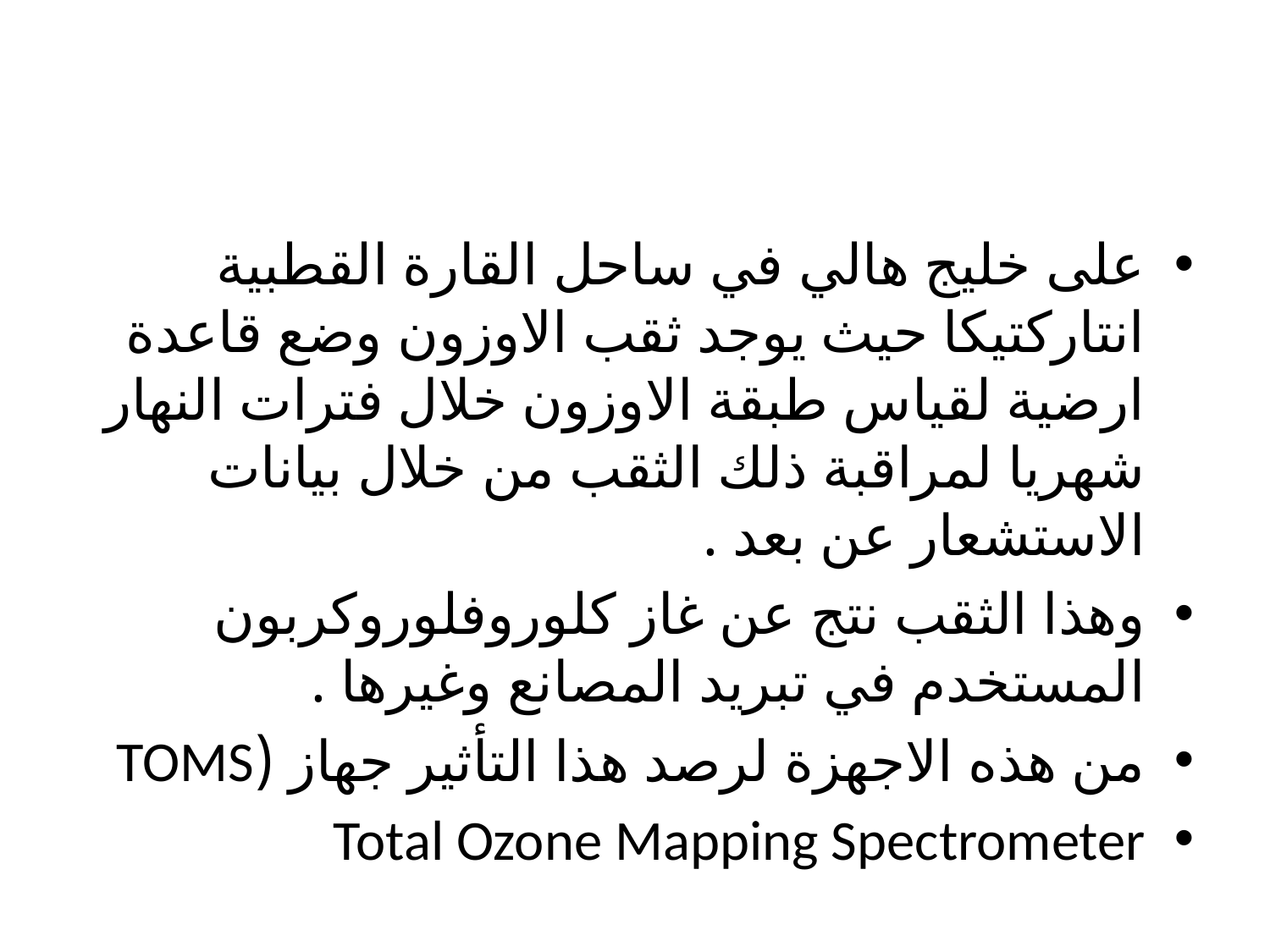

على خليج هالي في ساحل القارة القطبية انتاركتيكا حيث يوجد ثقب الاوزون وضع قاعدة ارضية لقياس طبقة الاوزون خلال فترات النهار شهريا لمراقبة ذلك الثقب من خلال بيانات الاستشعار عن بعد .
وهذا الثقب نتج عن غاز كلوروفلوروكربون المستخدم في تبريد المصانع وغيرها .
من هذه الاجهزة لرصد هذا التأثير جهاز (TOMS
Total Ozone Mapping Spectrometer